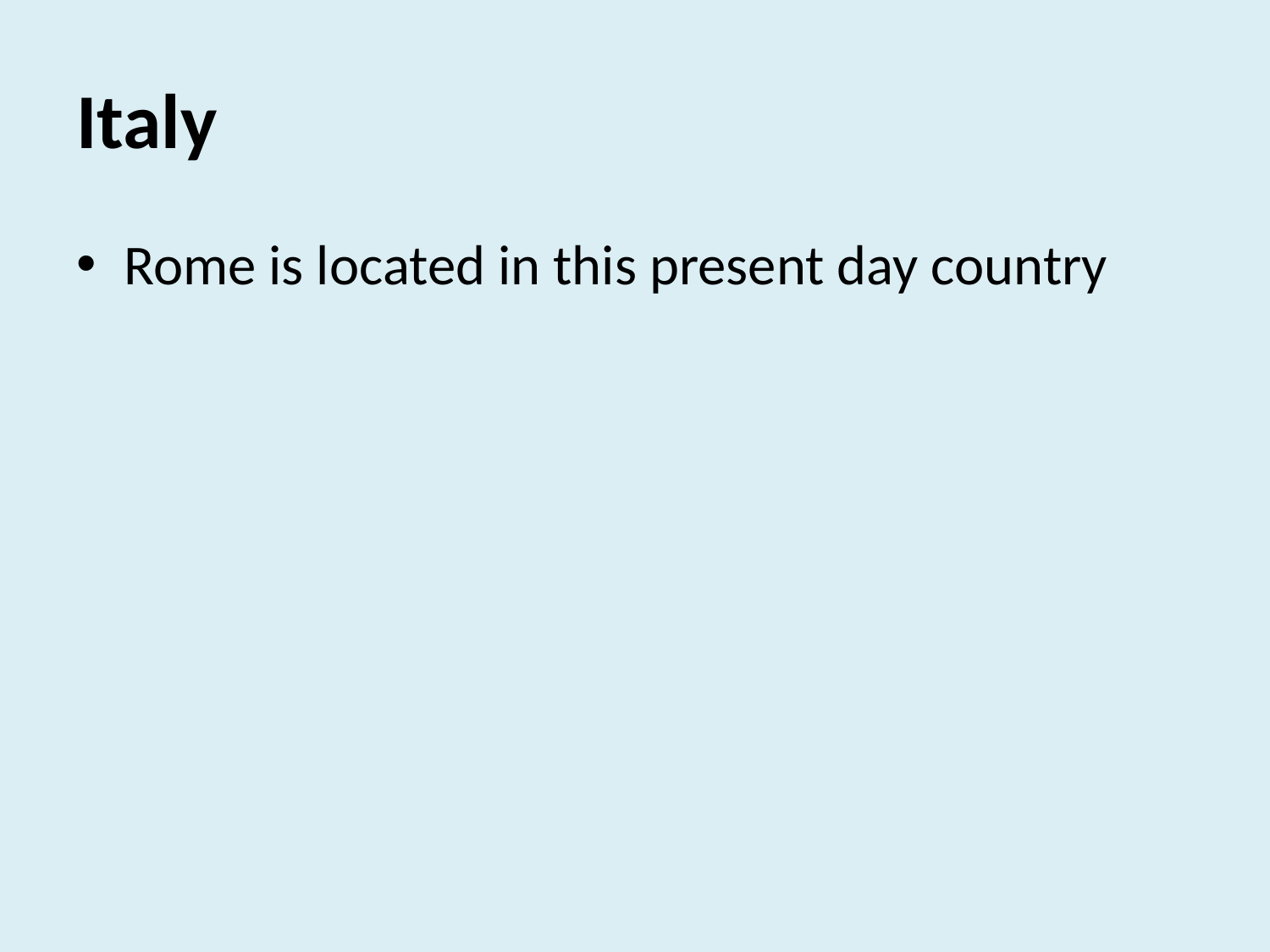

# Italy
Rome is located in this present day country